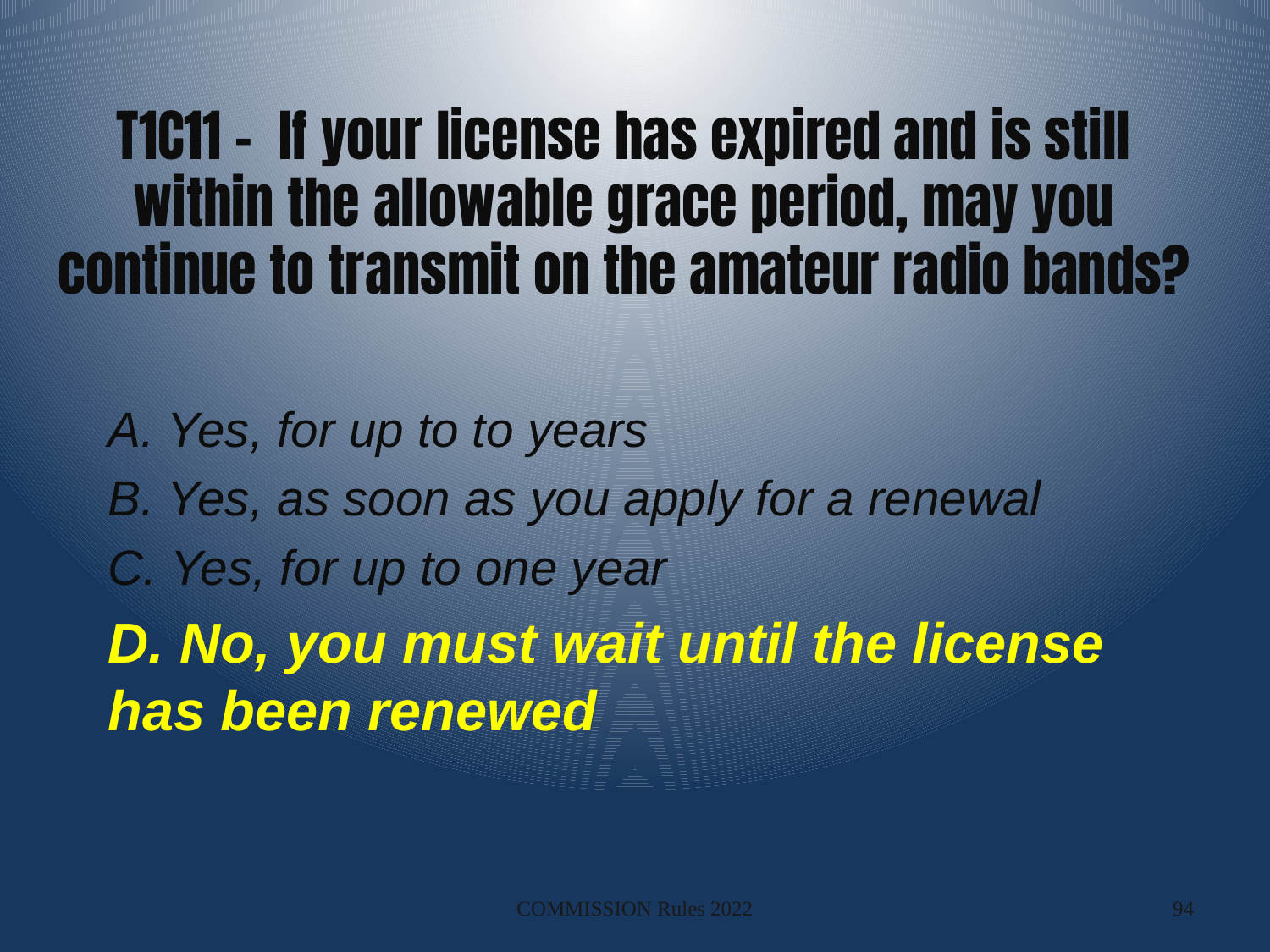

# T1C11 -  If your license has expired and is still within the allowable grace period, may you continue to transmit on the amateur radio bands?
A. Yes, for up to to years
B. Yes, as soon as you apply for a renewal
C. Yes, for up to one year
D. No, you must wait until the license has been renewed
COMMISSION Rules 2022
94